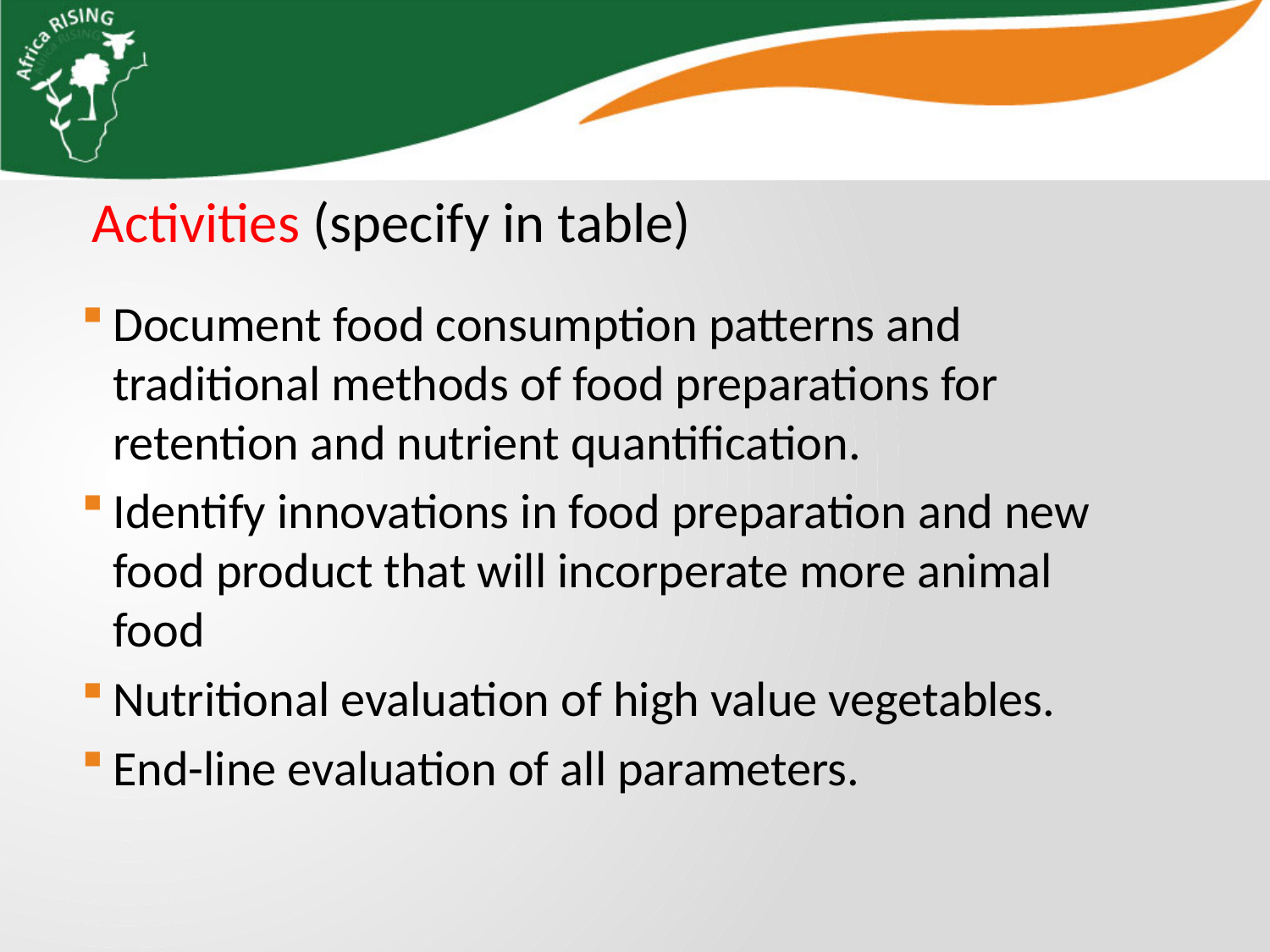

Activities (specify in table)

Document food consumption patterns and traditional methods of food preparations for retention and nutrient quantification.
Identify innovations in food preparation and new food product that will incorperate more animal food
Nutritional evaluation of high value vegetables.
End-line evaluation of all parameters.